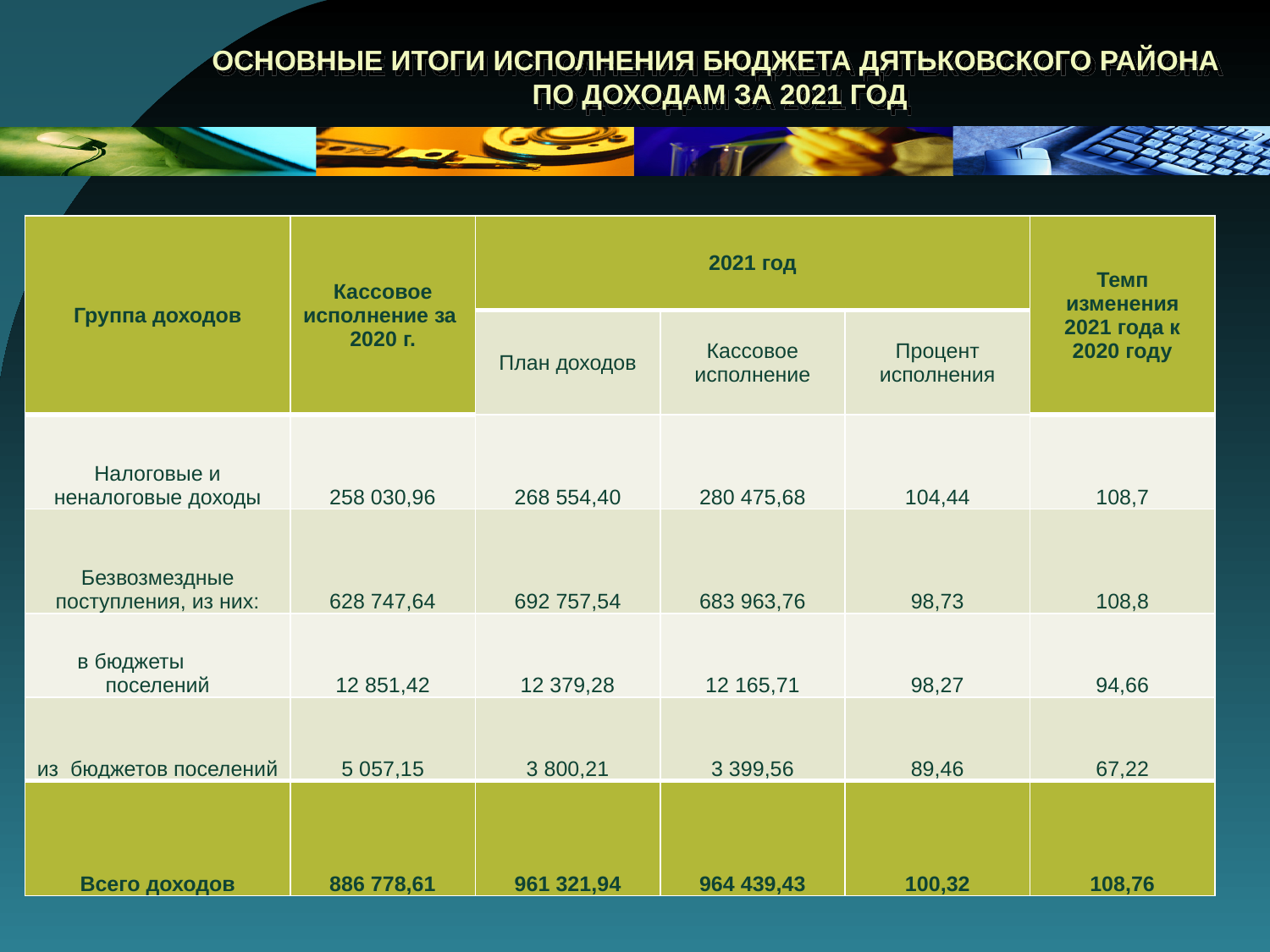

# ОСНОВНЫЕ ИТОГИ ИСПОЛНЕНИЯ БЮДЖЕТА ДЯТЬКОВСКОГО РАЙОНА ПО ДОХОДАМ ЗА 2021 ГОД
| Группа доходов | Кассовое исполнение за 2020 г. | 2021 год |  |  | Темп изменения 2021 года к 2020 году |
| --- | --- | --- | --- | --- | --- |
|  |  | План доходов | Кассовое исполнение | Процент исполнения |  |
| Налоговые и неналоговые доходы | 258 030,96 | 268 554,40 | 280 475,68 | 104,44 | 108,7 |
| Безвозмездные поступления, из них: | 628 747,64 | 692 757,54 | 683 963,76 | 98,73 | 108,8 |
| в бюджеты поселений | 12 851,42 | 12 379,28 | 12 165,71 | 98,27 | 94,66 |
| из бюджетов поселений | 5 057,15 | 3 800,21 | 3 399,56 | 89,46 | 67,22 |
| Всего доходов | 886 778,61 | 961 321,94 | 964 439,43 | 100,32 | 108,76 |